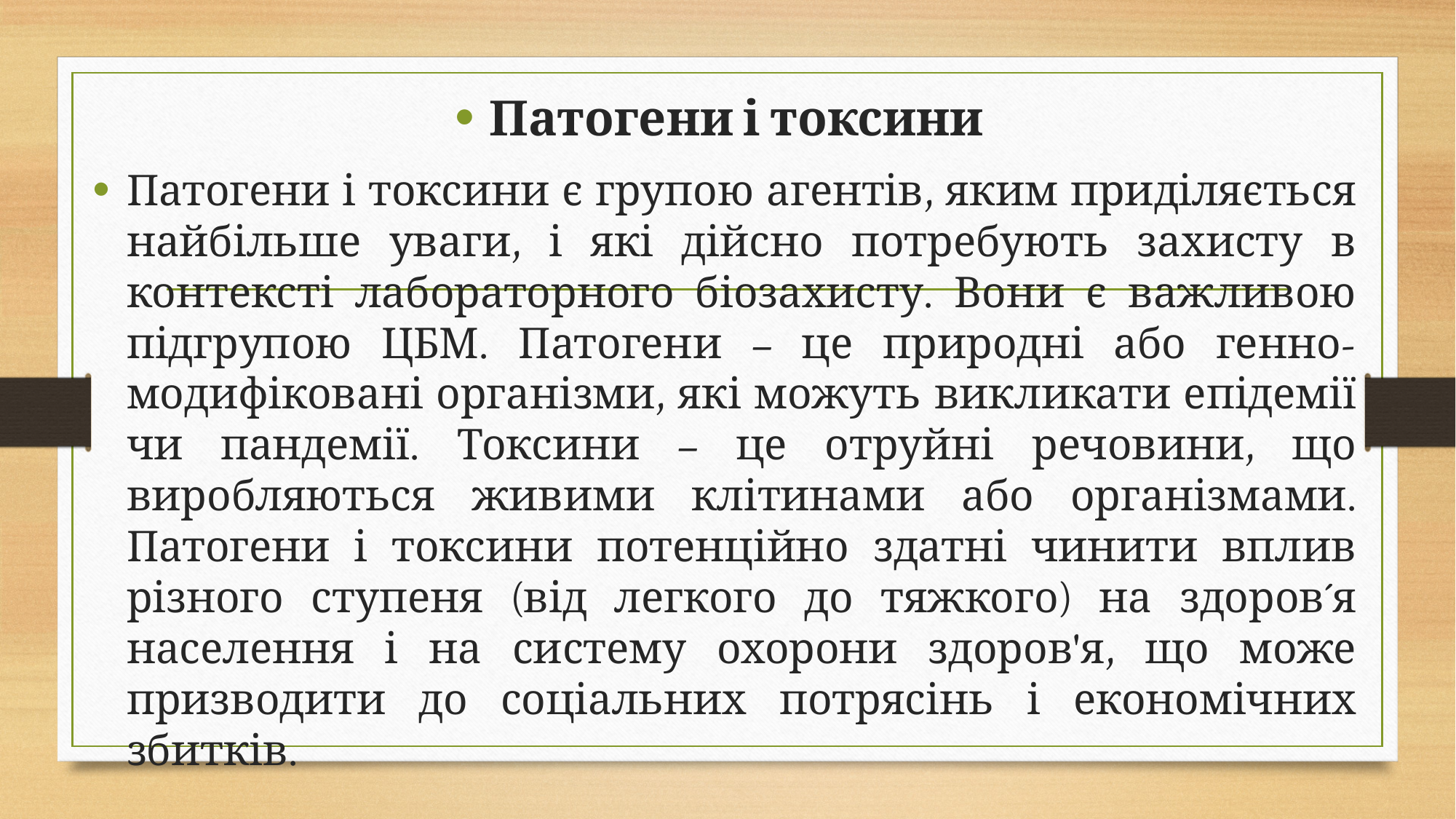

Патогени і токсини
Патогени і токсини є групою агентів, яким приділяється найбільше уваги, і які дійсно потребують захисту в контексті лабораторного біозахисту. Вони є важливою підгрупою ЦБМ. Патогени – це природні або генно-модифіковані організми, які можуть викликати епідемії чи пандемії. Токсини – це отруйні речовини, що виробляються живими клітинами або організмами. Патогени і токсини потенційно здатні чинити вплив різного ступеня (від легкого до тяжкого) на здоров´я населення і на систему охорони здоров'я, що може призводити до соціальних потрясінь і економічних збитків.